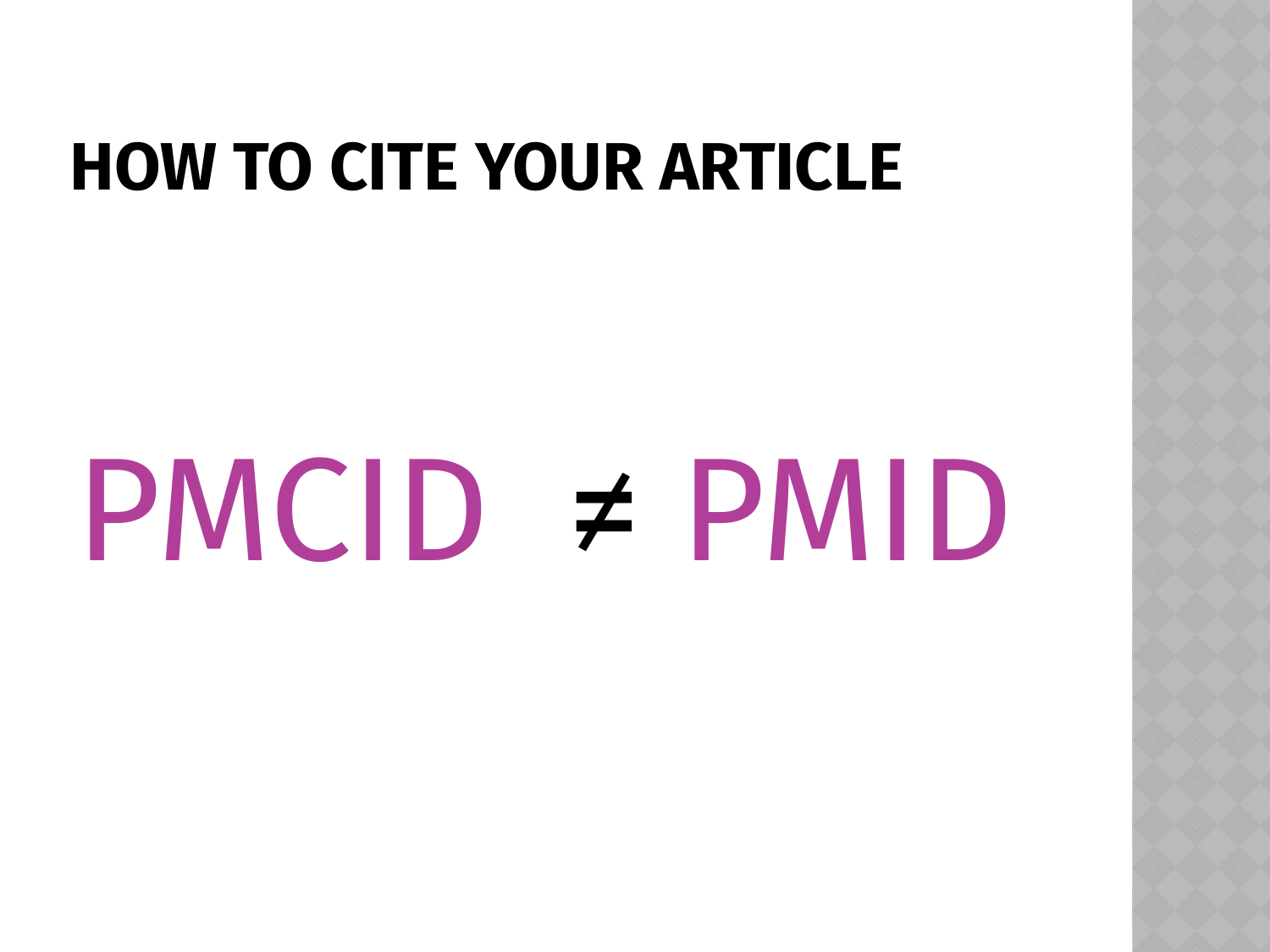

# HOW TO Cite YOUR ARTICLE

PMCID  ≠ PMID